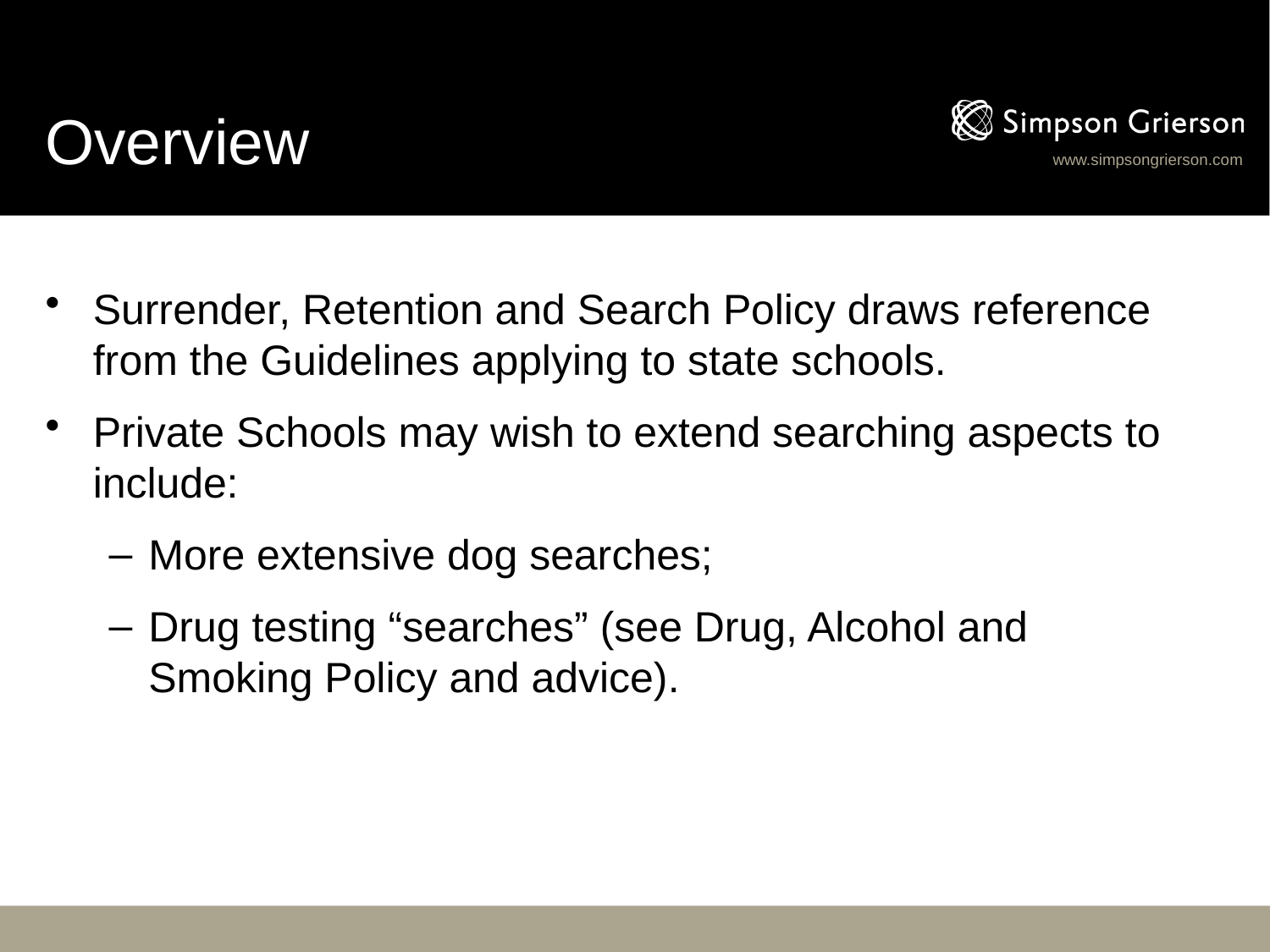

# Overview
Surrender, Retention and Search Policy draws reference from the Guidelines applying to state schools.
Private Schools may wish to extend searching aspects to include:
More extensive dog searches;
Drug testing “searches” (see Drug, Alcohol and Smoking Policy and advice).